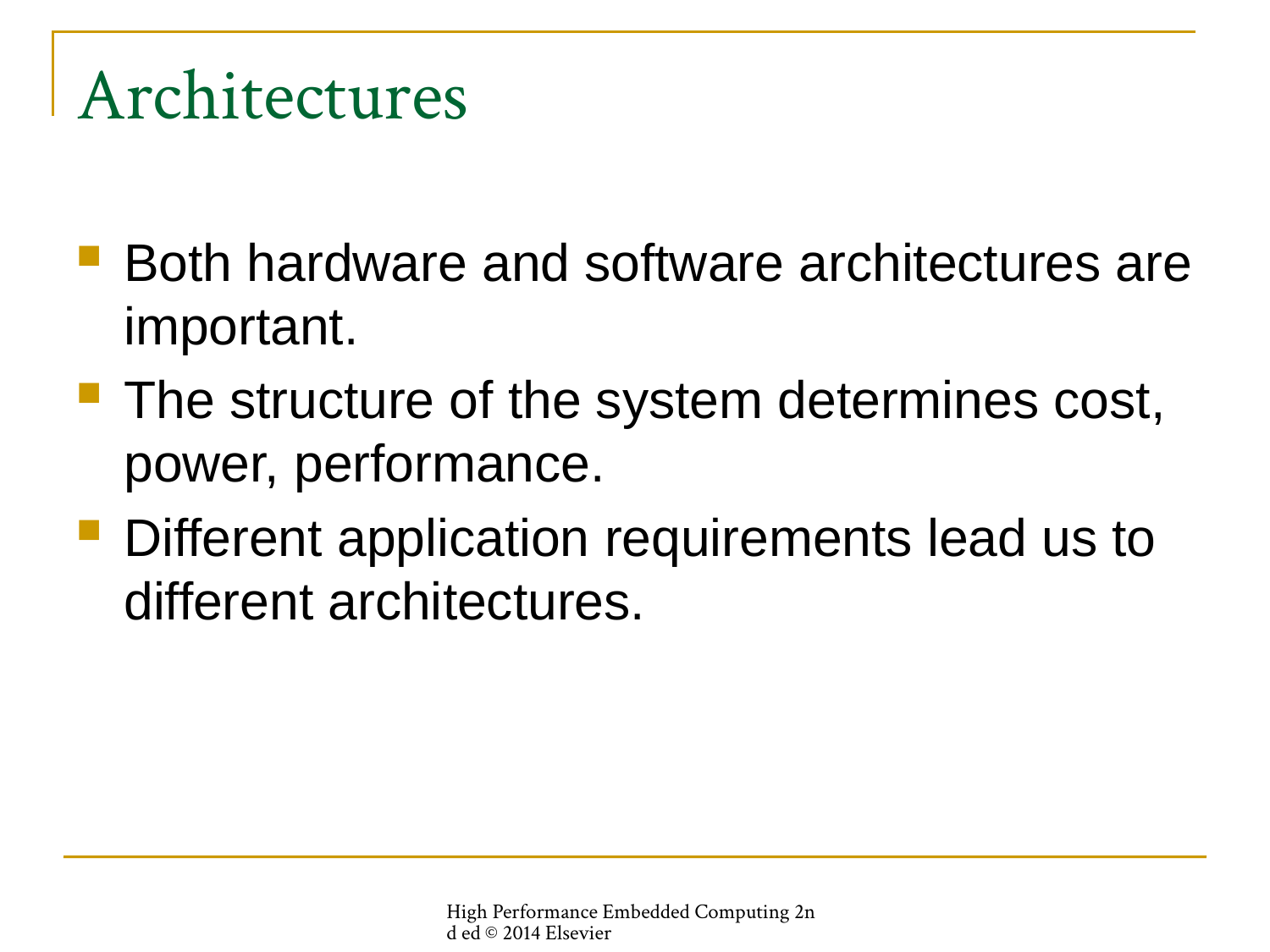

# Architectures
Both hardware and software architectures are important.
The structure of the system determines cost, power, performance.
Different application requirements lead us to different architectures.
High Performance Embedded Computing 2nd ed © 2014 Elsevier